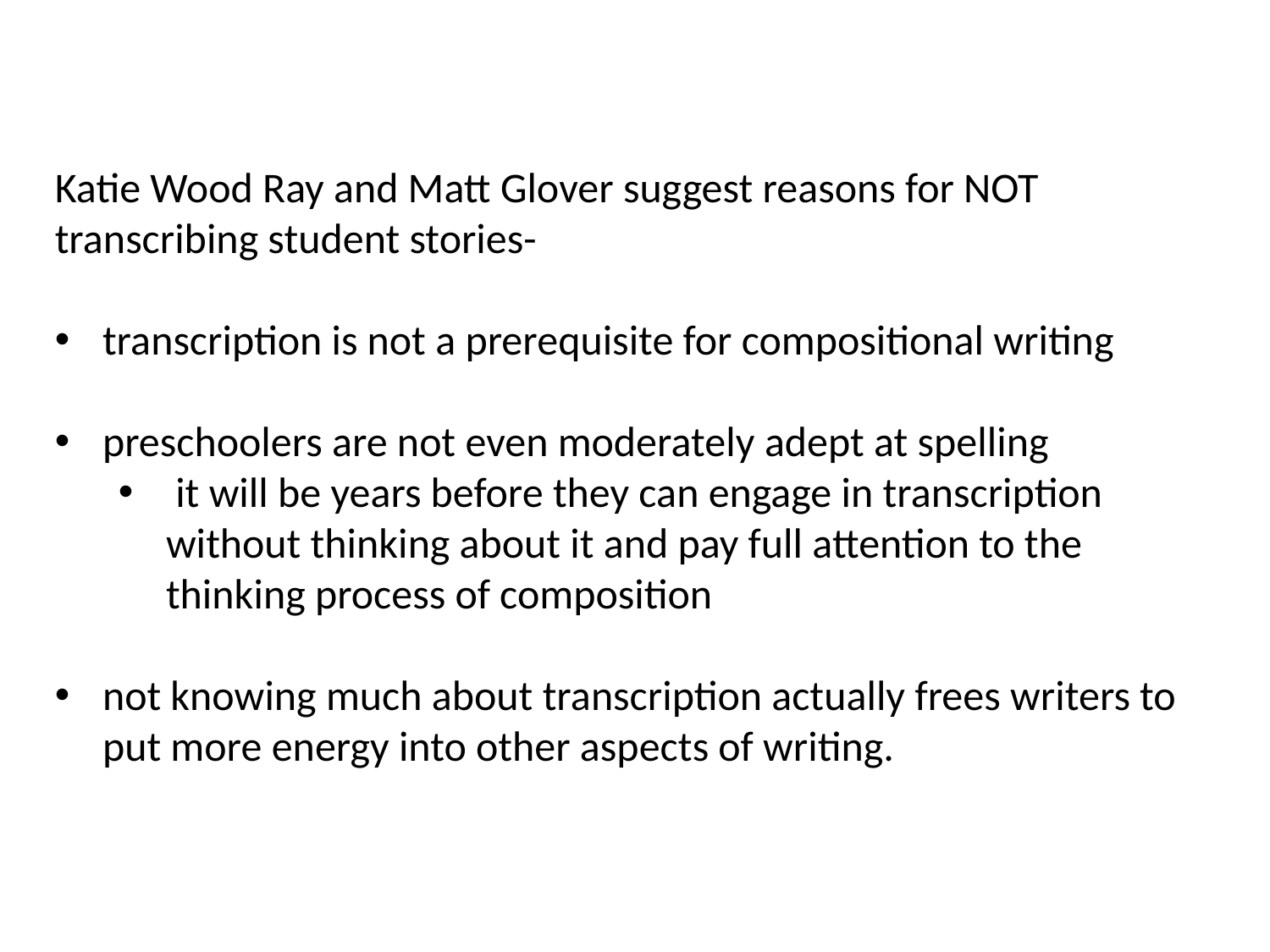

Katie Wood Ray and Matt Glover suggest reasons for NOT transcribing student stories-

transcription is not a prerequisite for compositional writing

preschoolers are not even moderately adept at spelling
 it will be years before they can engage in transcription without thinking about it and pay full attention to the thinking process of composition

not knowing much about transcription actually frees writers to put more energy into other aspects of writing.